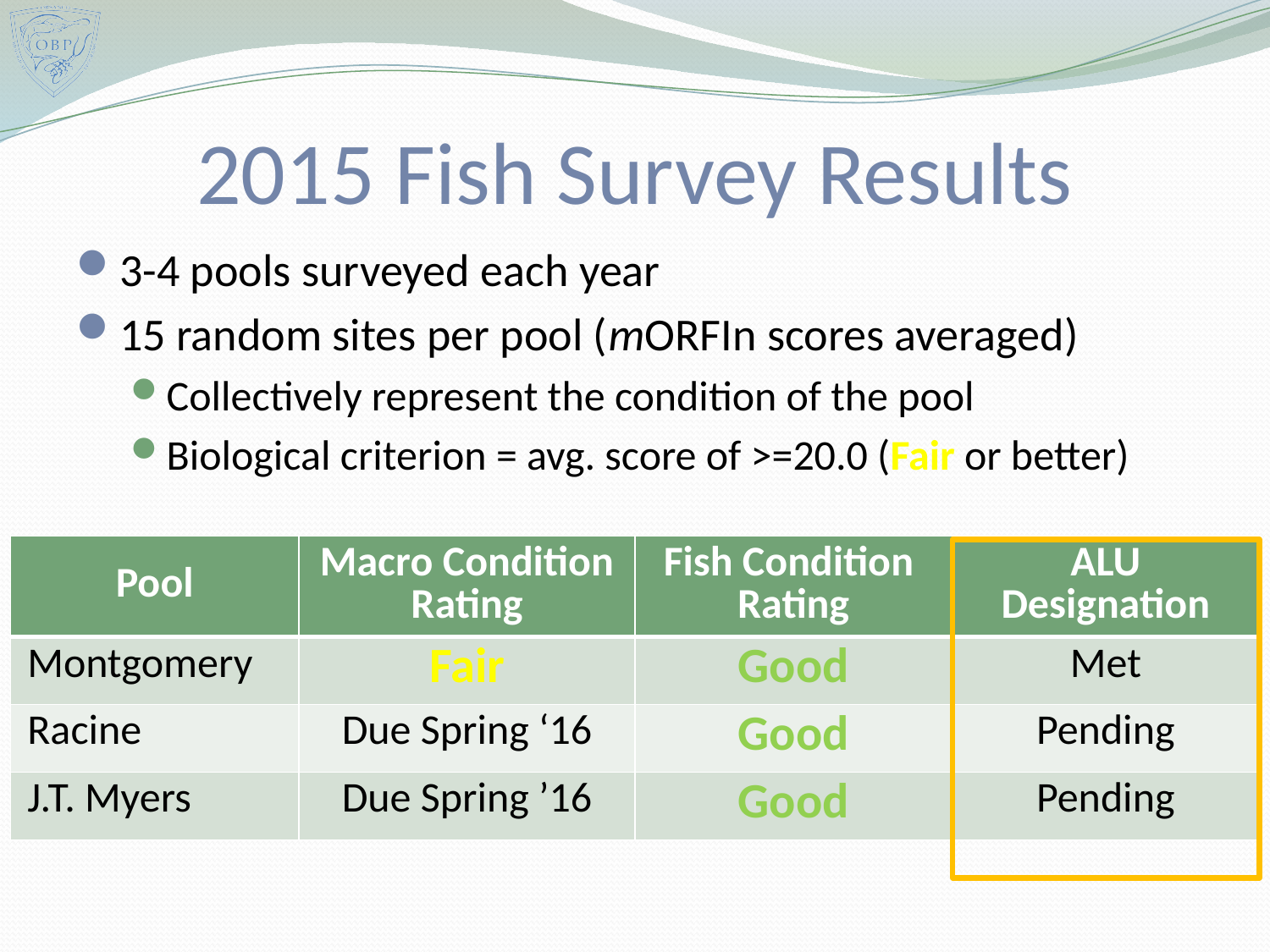

# 2015 Fish Survey Results
3-4 pools surveyed each year
15 random sites per pool (mORFIn scores averaged)
Collectively represent the condition of the pool
Biological criterion = avg. score of >=20.0 (Fair or better)

| Pool | Macro Condition Rating | Fish Condition Rating | ALU Designation |
| --- | --- | --- | --- |
| Montgomery | Fair | Good | Met |
| Racine | Due Spring ‘16 | Good | Pending |
| J.T. Myers | Due Spring ’16 | Good | Pending |